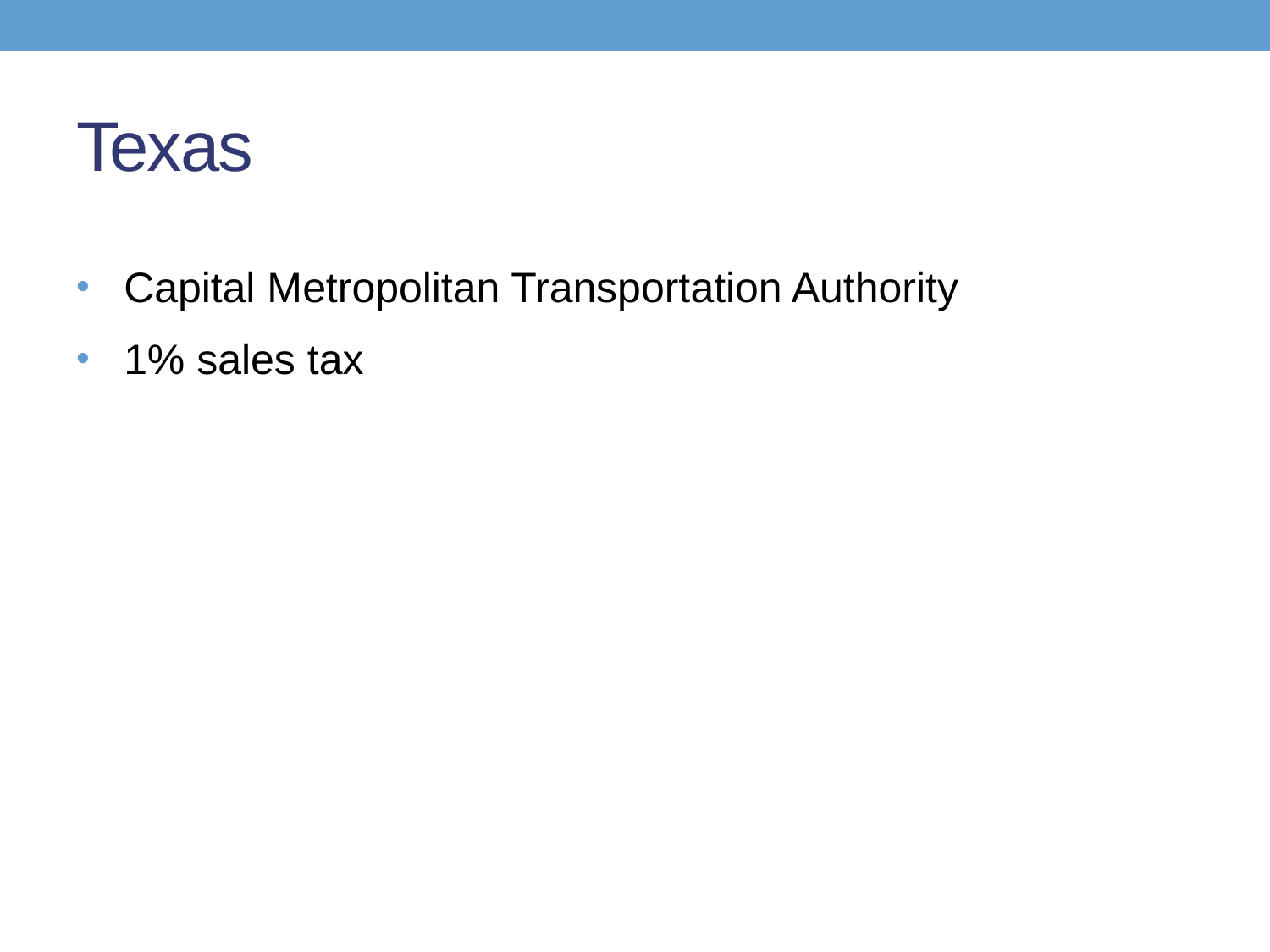

# Texas

Capital Metropolitan Transportation Authority
1% sales tax